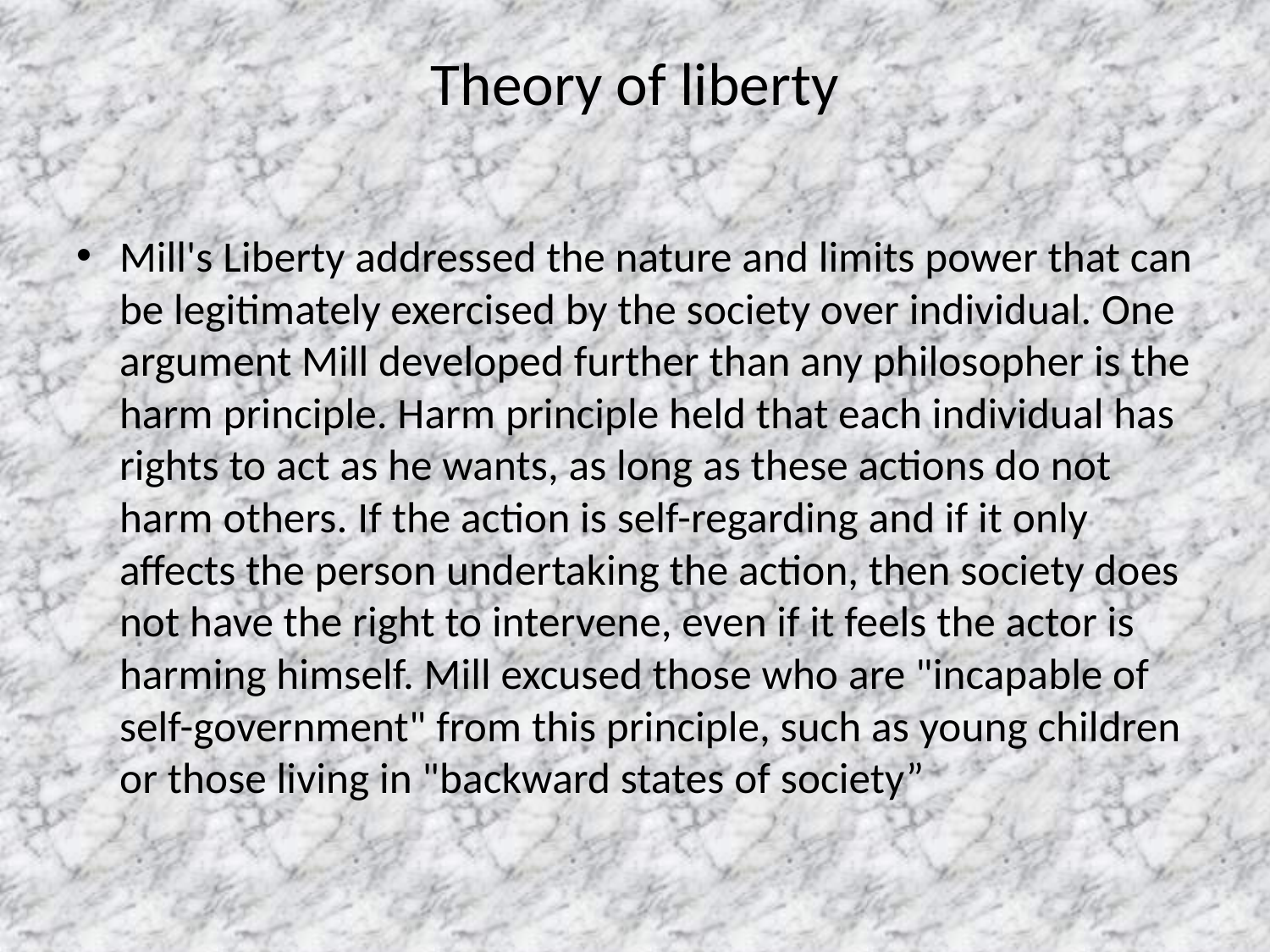

# Theory of liberty
Mill's Liberty addressed the nature and limits power that can be legitimately exercised by the society over individual. One argument Mill developed further than any philosopher is the harm principle. Harm principle held that each individual has rights to act as he wants, as long as these actions do not harm others. If the action is self-regarding and if it only affects the person undertaking the action, then society does not have the right to intervene, even if it feels the actor is harming himself. Mill excused those who are "incapable of self-government" from this principle, such as young children or those living in "backward states of society”